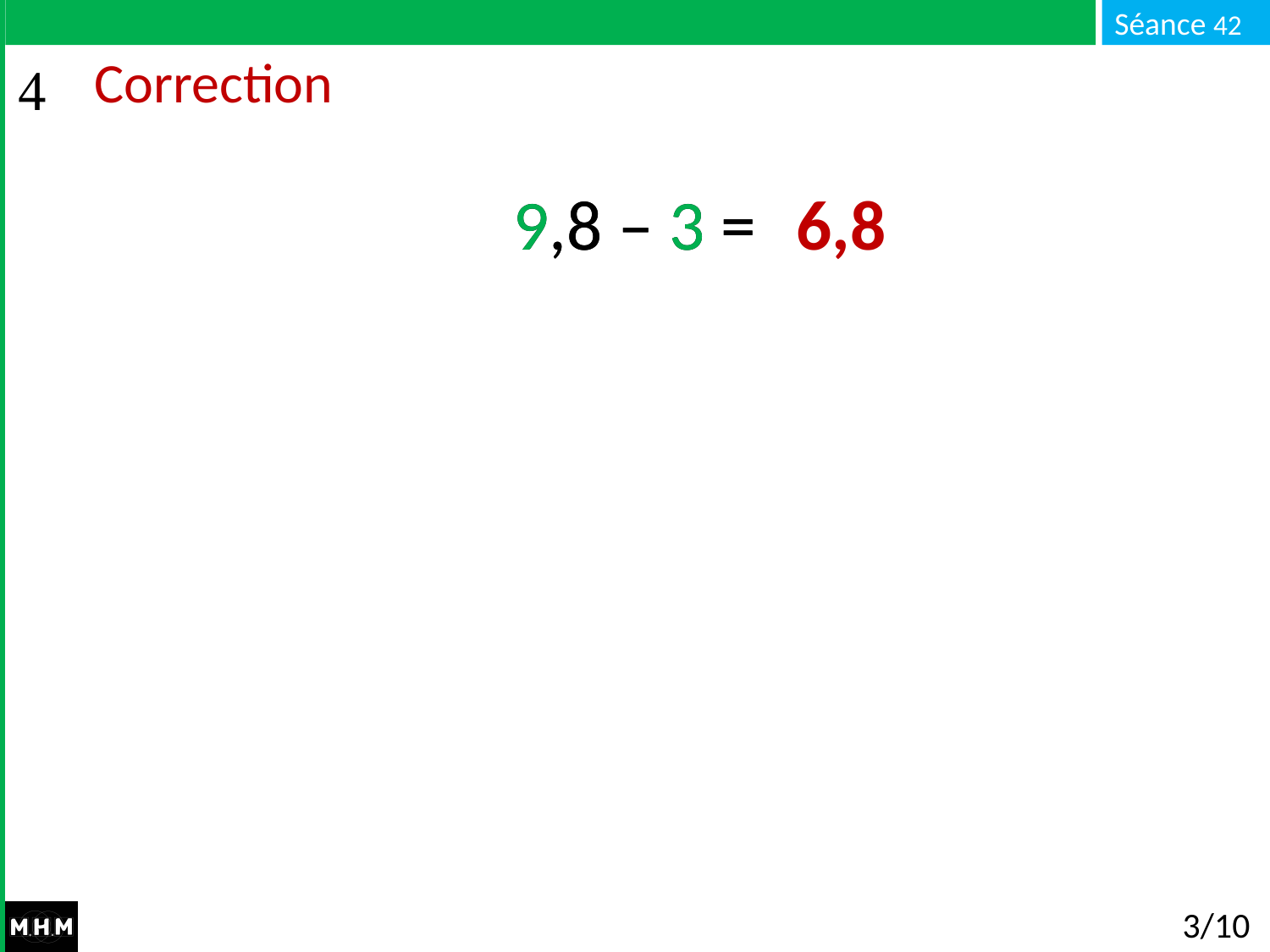

# Correction
9,8 – 3 =
9,8 – 3 =
6,8
3/10